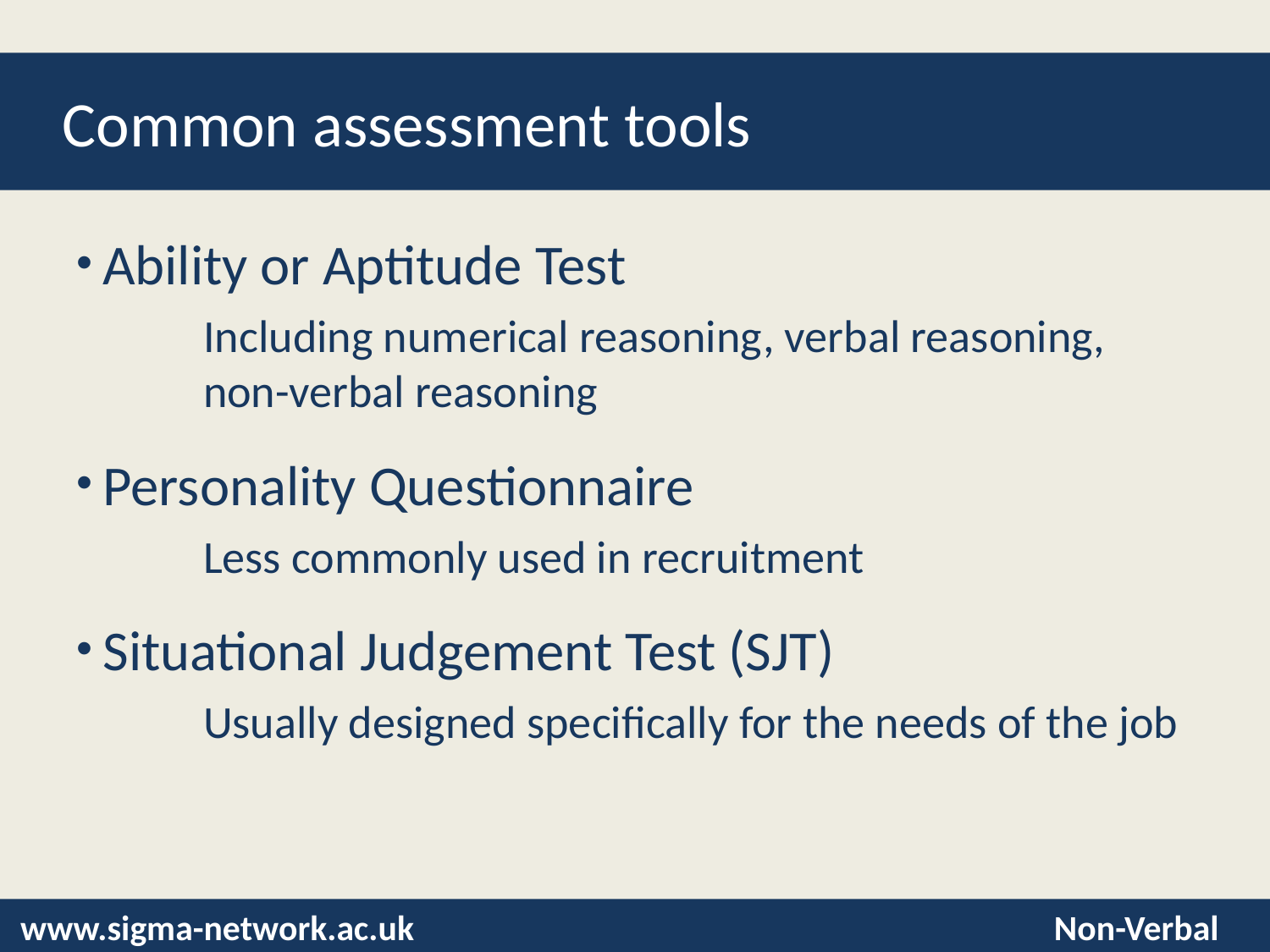

# Common assessment tools
 Ability or Aptitude Test
	Including numerical reasoning, verbal reasoning, 	non-verbal reasoning
 Personality Questionnaire
	Less commonly used in recruitment
 Situational Judgement Test (SJT)
	Usually designed specifically for the needs of the job